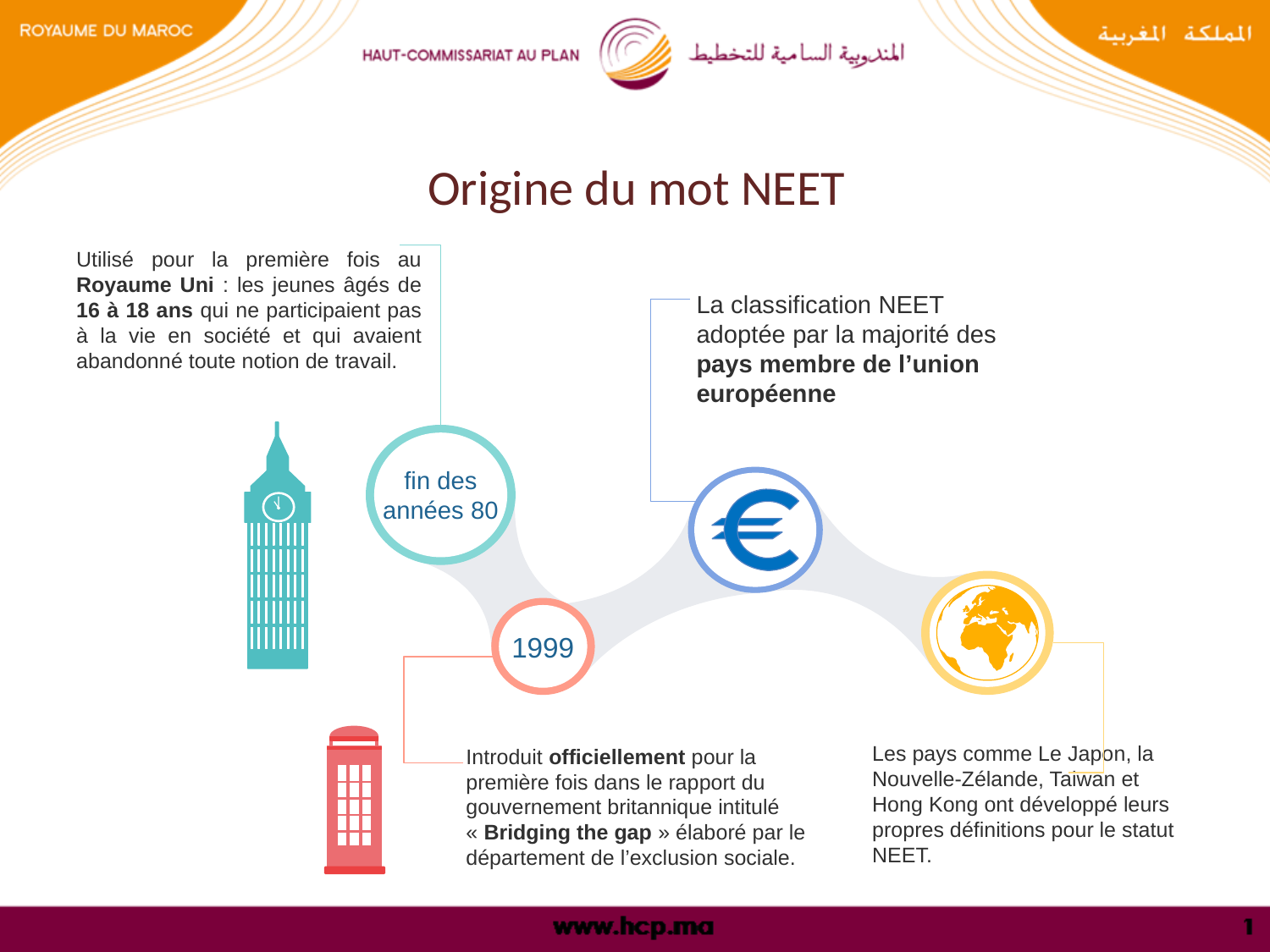

# Origine du mot NEET
Utilisé pour la première fois au Royaume Uni : les jeunes âgés de 16 à 18 ans qui ne participaient pas à la vie en société et qui avaient abandonné toute notion de travail.

La classification NEET adoptée par la majorité des pays membre de l’union européenne

fin des années 80

1999

Les pays comme Le Japon, la Nouvelle-Zélande, Taiwan et Hong Kong ont développé leurs propres définitions pour le statut NEET.
Introduit officiellement pour la première fois dans le rapport du gouvernement britannique intitulé « Bridging the gap » élaboré par le département de l’exclusion sociale.